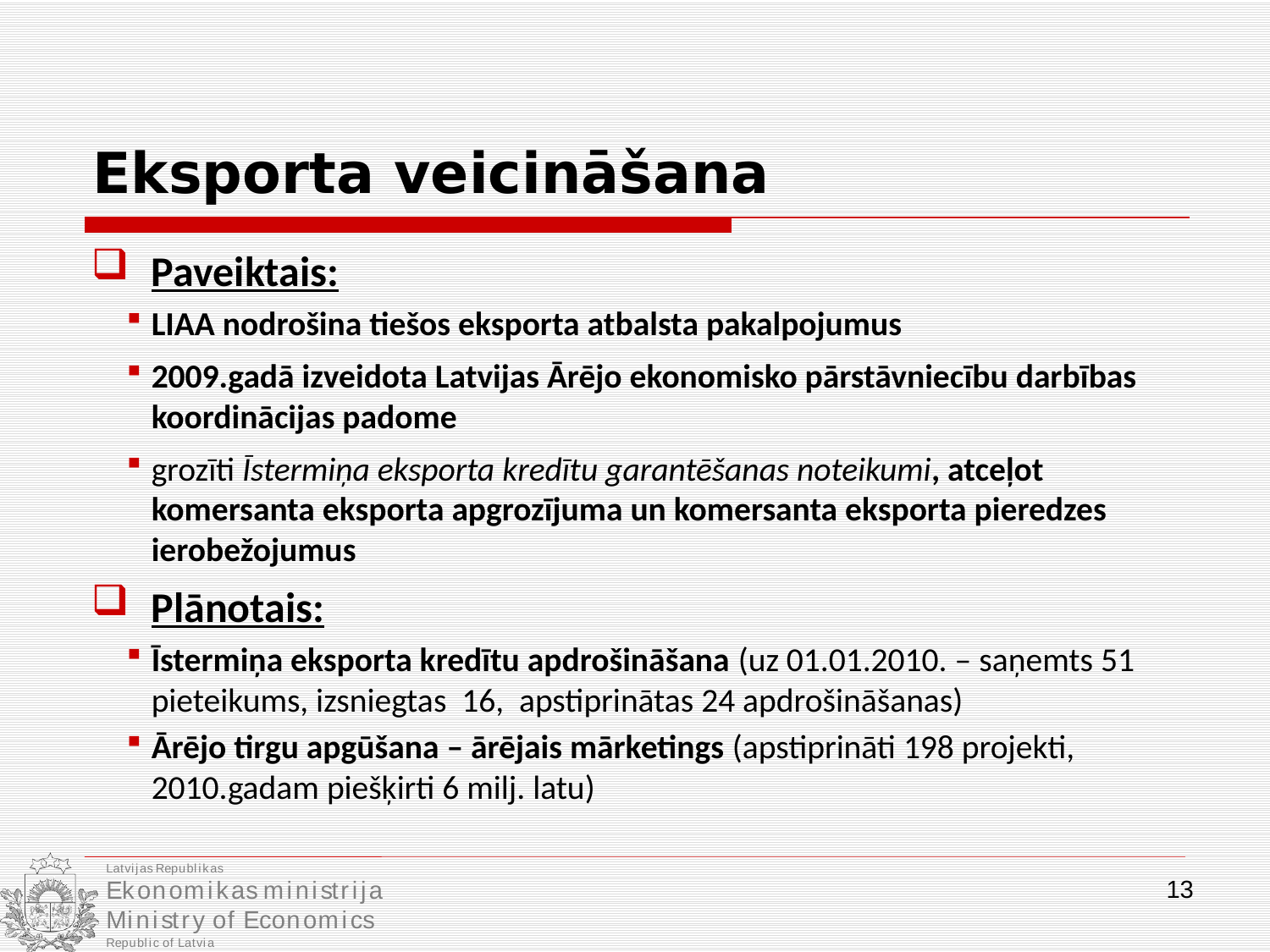

# Eksporta veicināšana
Paveiktais:
LIAA nodrošina tiešos eksporta atbalsta pakalpojumus
2009.gadā izveidota Latvijas Ārējo ekonomisko pārstāvniecību darbības koordinācijas padome
grozīti Īstermiņa eksporta kredītu garantēšanas noteikumi, atceļot komersanta eksporta apgrozījuma un komersanta eksporta pieredzes ierobežojumus
Plānotais:
Īstermiņa eksporta kredītu apdrošināšana (uz 01.01.2010. – saņemts 51 pieteikums, izsniegtas  16,  apstiprinātas 24 apdrošināšanas)
Ārējo tirgu apgūšana – ārējais mārketings (apstiprināti 198 projekti, 2010.gadam piešķirti 6 milj. latu)

13